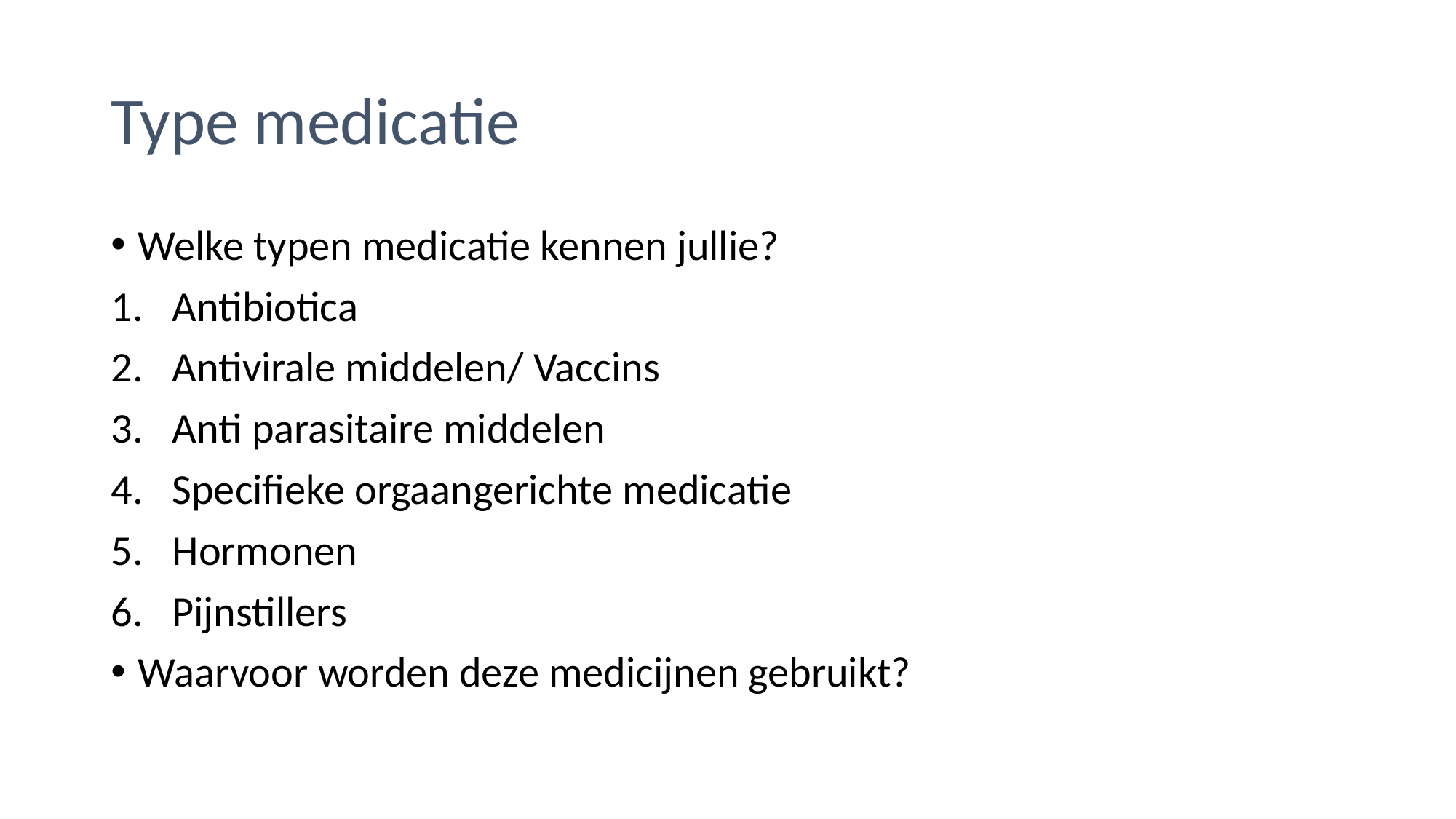

# Type medicatie
Welke typen medicatie kennen jullie?
Antibiotica
Antivirale middelen/ Vaccins
Anti parasitaire middelen
Specifieke orgaangerichte medicatie
Hormonen
Pijnstillers
Waarvoor worden deze medicijnen gebruikt?